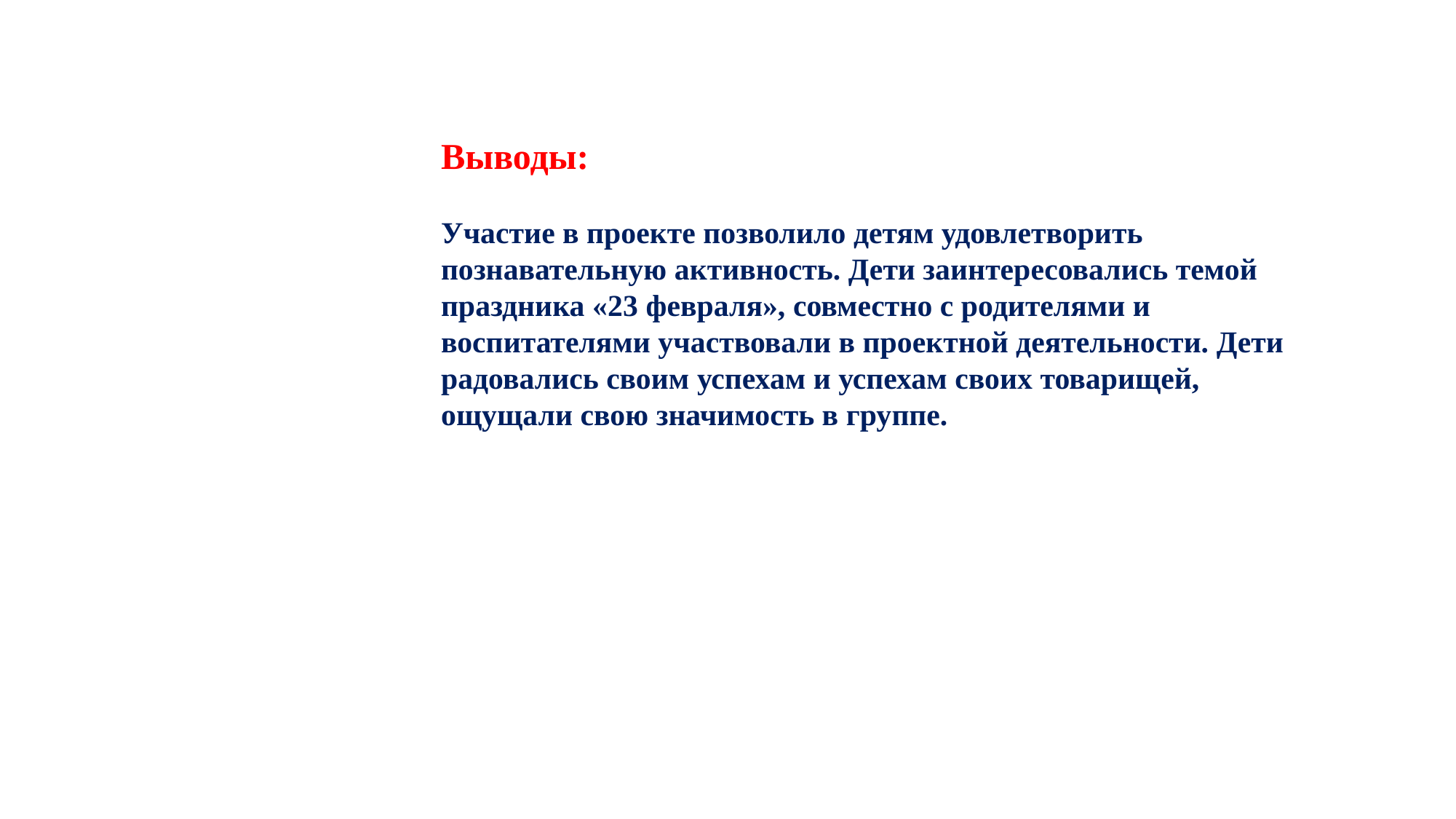

Выводы:
Участие в проекте позволило детям удовлетворить познавательную активность. Дети заинтересовались темой праздника «23 февраля», совместно с родителями и воспитателями участвовали в проектной деятельности. Дети  радовались своим успехам и успехам своих товарищей, ощущали свою значимость в группе.